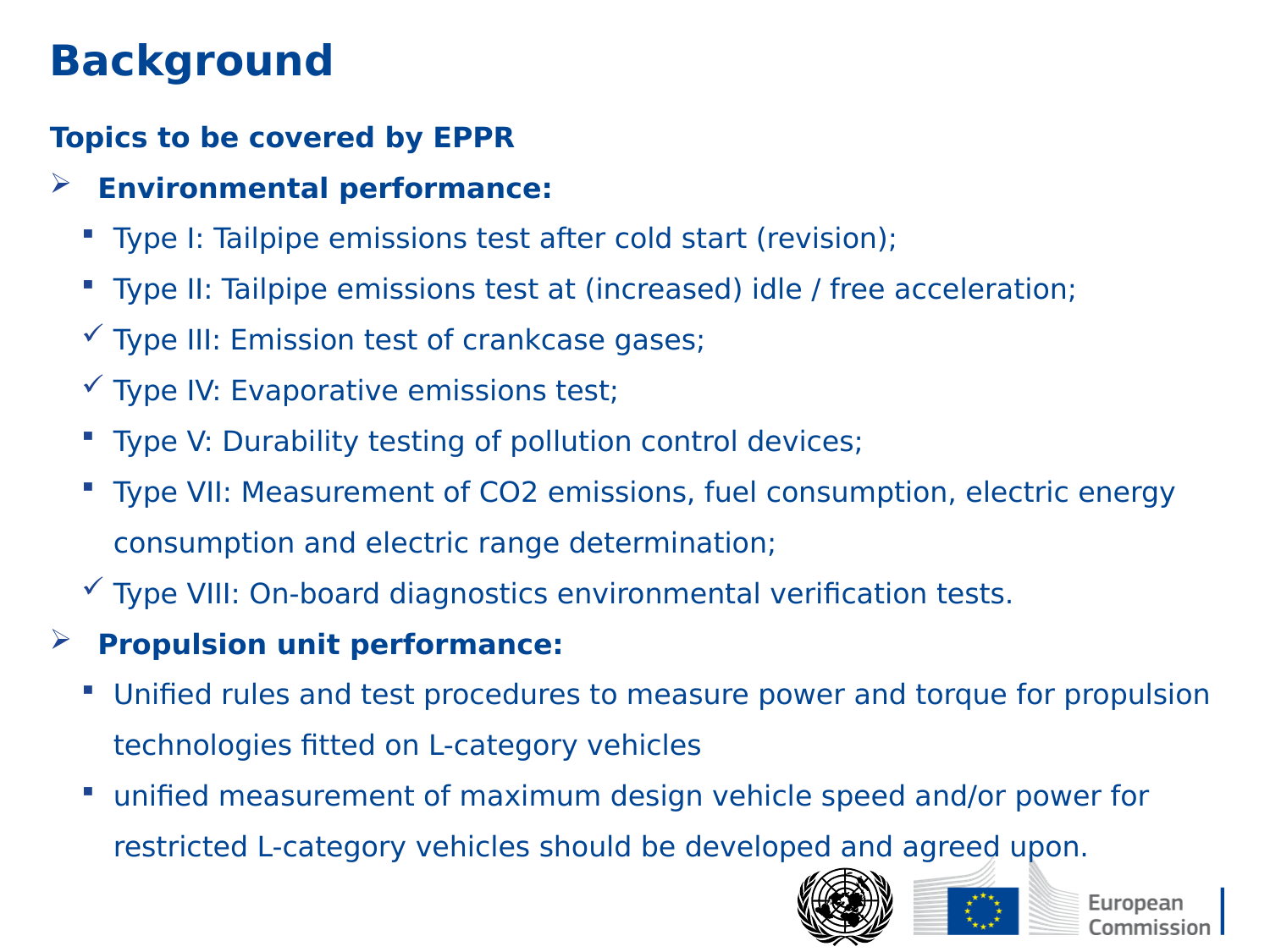

# Background
Topics to be covered by EPPR
Environmental performance:
Type I: Tailpipe emissions test after cold start (revision);
Type II: Tailpipe emissions test at (increased) idle / free acceleration;
Type III: Emission test of crankcase gases;
Type IV: Evaporative emissions test;
Type V: Durability testing of pollution control devices;
Type VII: Measurement of CO2 emissions, fuel consumption, electric energy consumption and electric range determination;
Type VIII: On-board diagnostics environmental verification tests.
Propulsion unit performance:
Unified rules and test procedures to measure power and torque for propulsion technologies fitted on L-category vehicles
unified measurement of maximum design vehicle speed and/or power for restricted L-category vehicles should be developed and agreed upon.